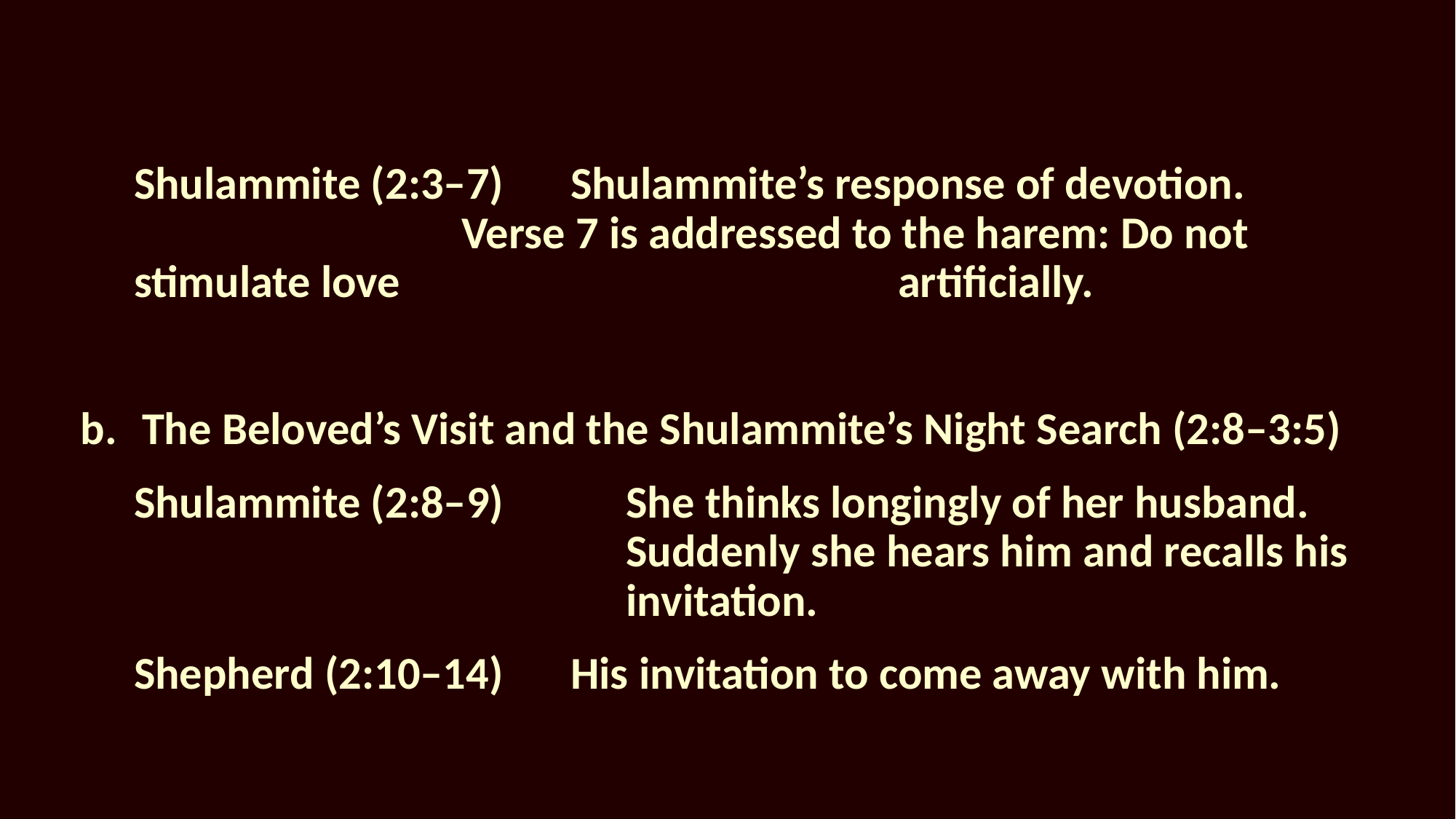

Shulammite (2:3–7)	Shulammite’s response of devotion. 				Verse 7 is addressed to the harem: Do not stimulate love 					artificially.

The Beloved’s Visit and the Shulammite’s Night Search (2:8–3:5)
Shulammite (2:8–9)	She thinks longingly of her husband. Suddenly she hears him and recalls his invitation.
Shepherd (2:10–14)	His invitation to come away with him.